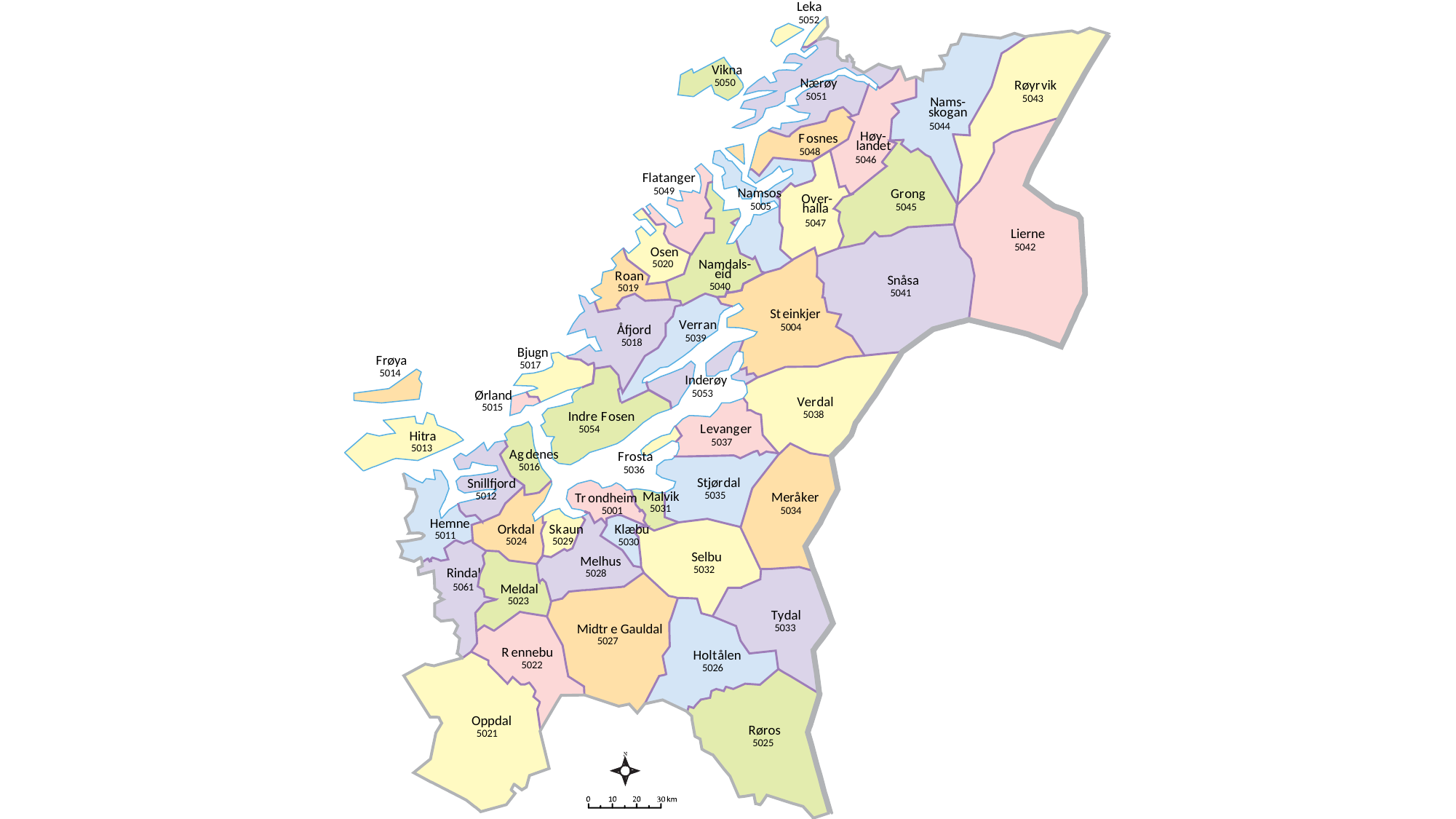

Le
k
a
5052

Vikna

Næ
r
ø
y
5050
R
ø
y
r
vik

5051
5043
Nams-
s
k
o
g
an

5044
H
ø
y
-
F
osnes
land
e
t

5048

5046

Fl
a
t
an
g
er

5049
Namsos
G
r
ong
O
v
e
r
-
5005
halla
5045

5047

Lierne
5042
Osen

Namdals-
5020
eid
R
oan
Snåsa
5040
5019

5041

S
t
einkjer
V
er
r
an
5004
Åfjo
r
d
5039
5018

Bjugn
F
r
ø
y
a

5017

5014

Inde
r
ø
y

Ørland
5053

V
e
r
dal

5015
Ind
r
e
F
osen
5038

L
e
v
an
g
er

5054

Hit
r
a
5037

5013

A
g
denes
F
r
o
s
t
a

5016
5036

Stjø
r
dal
Snillfjo
r
d

Malvik

5035
Me
r
å
k
er
T
r
ondheim
5012

5031
5034
5001

Hemne

Or
k
dal
S
k
aun
Klæbu

5011
5024
5029
5030

Selbu

Melhus
5032
Rindal
5028

Meldal
5061
5023

T
y
dal

Midt
r
e Gauldal
5033
5027
R
ennebu
Hol
t
ålen

5022
5026

Oppdal
R
ø
r
os
5021
5025